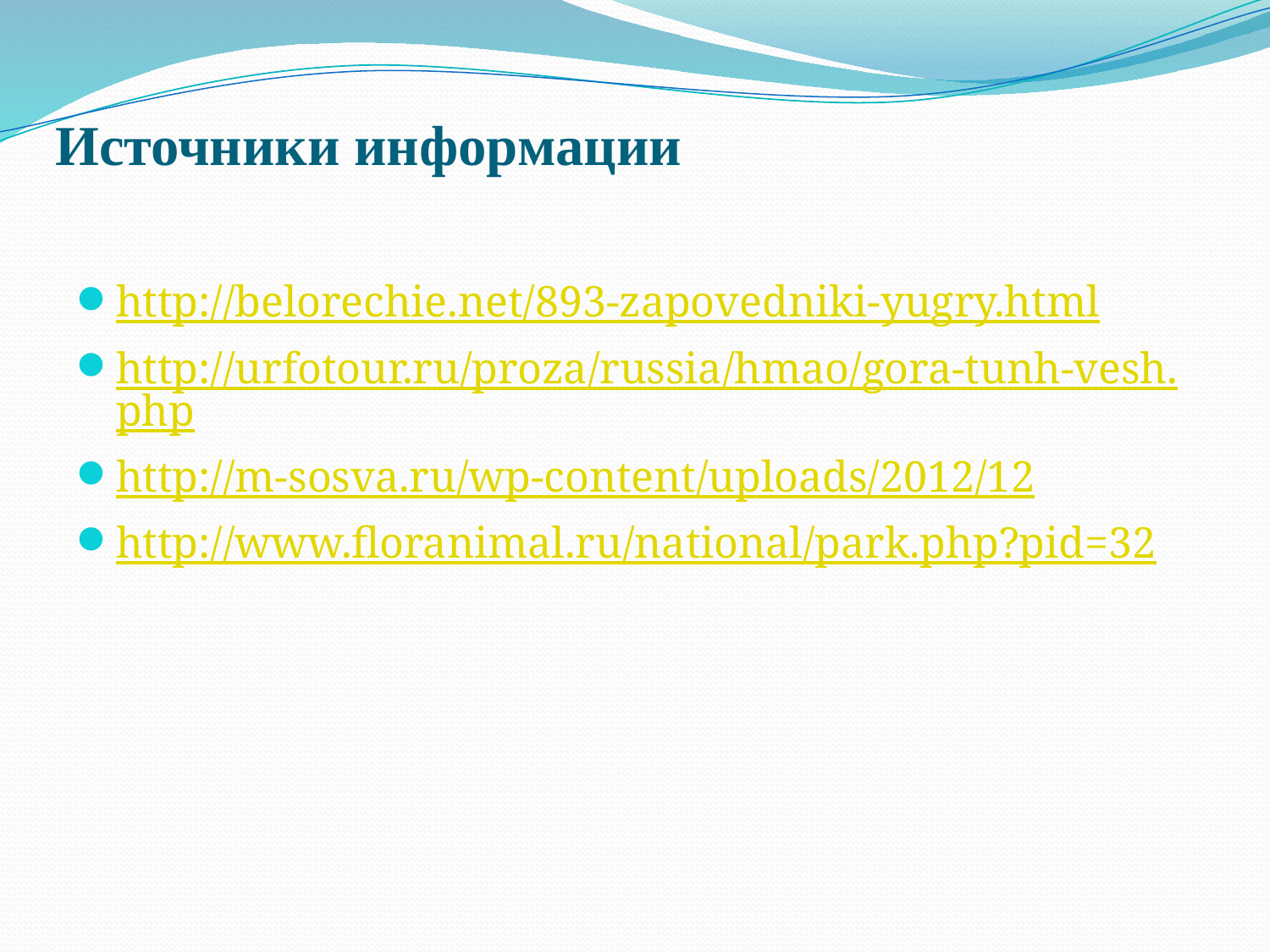

# Источники информации
http://belorechie.net/893-zapovedniki-yugry.html
http://urfotour.ru/proza/russia/hmao/gora-tunh-vesh.php
http://m-sosva.ru/wp-content/uploads/2012/12
http://www.floranimal.ru/national/park.php?pid=32